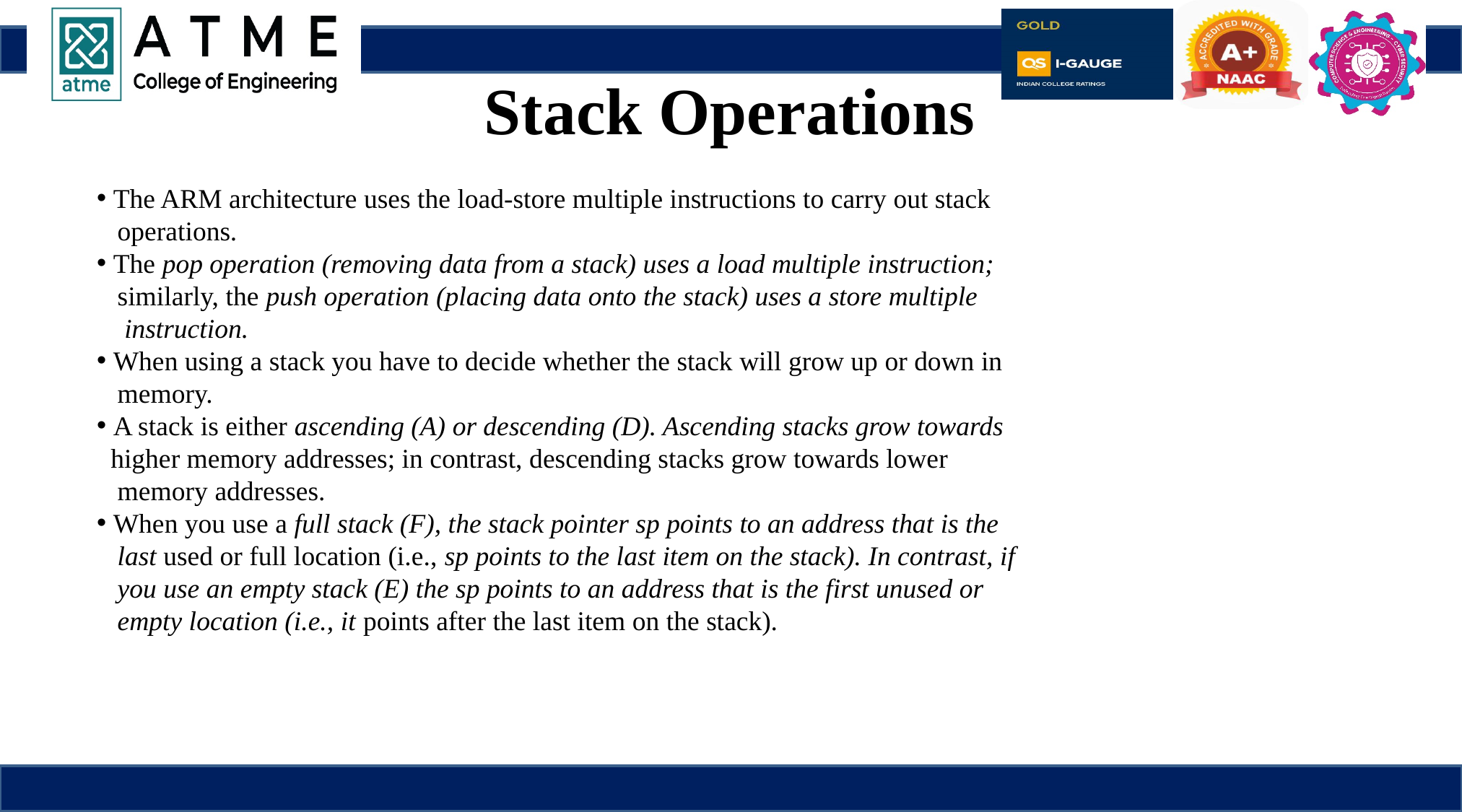

# Stack Operations
 The ARM architecture uses the load-store multiple instructions to carry out stack
   operations.
 The pop operation (removing data from a stack) uses a load multiple instruction;
   similarly, the push operation (placing data onto the stack) uses a store multiple
    instruction.
 When using a stack you have to decide whether the stack will grow up or down in
   memory.
 A stack is either ascending (A) or descending (D). Ascending stacks grow towards
  higher memory addresses; in contrast, descending stacks grow towards lower
   memory addresses.
 When you use a full stack (F), the stack pointer sp points to an address that is the
   last used or full location (i.e., sp points to the last item on the stack). In contrast, if
   you use an empty stack (E) the sp points to an address that is the first unused or
   empty location (i.e., it points after the last item on the stack).